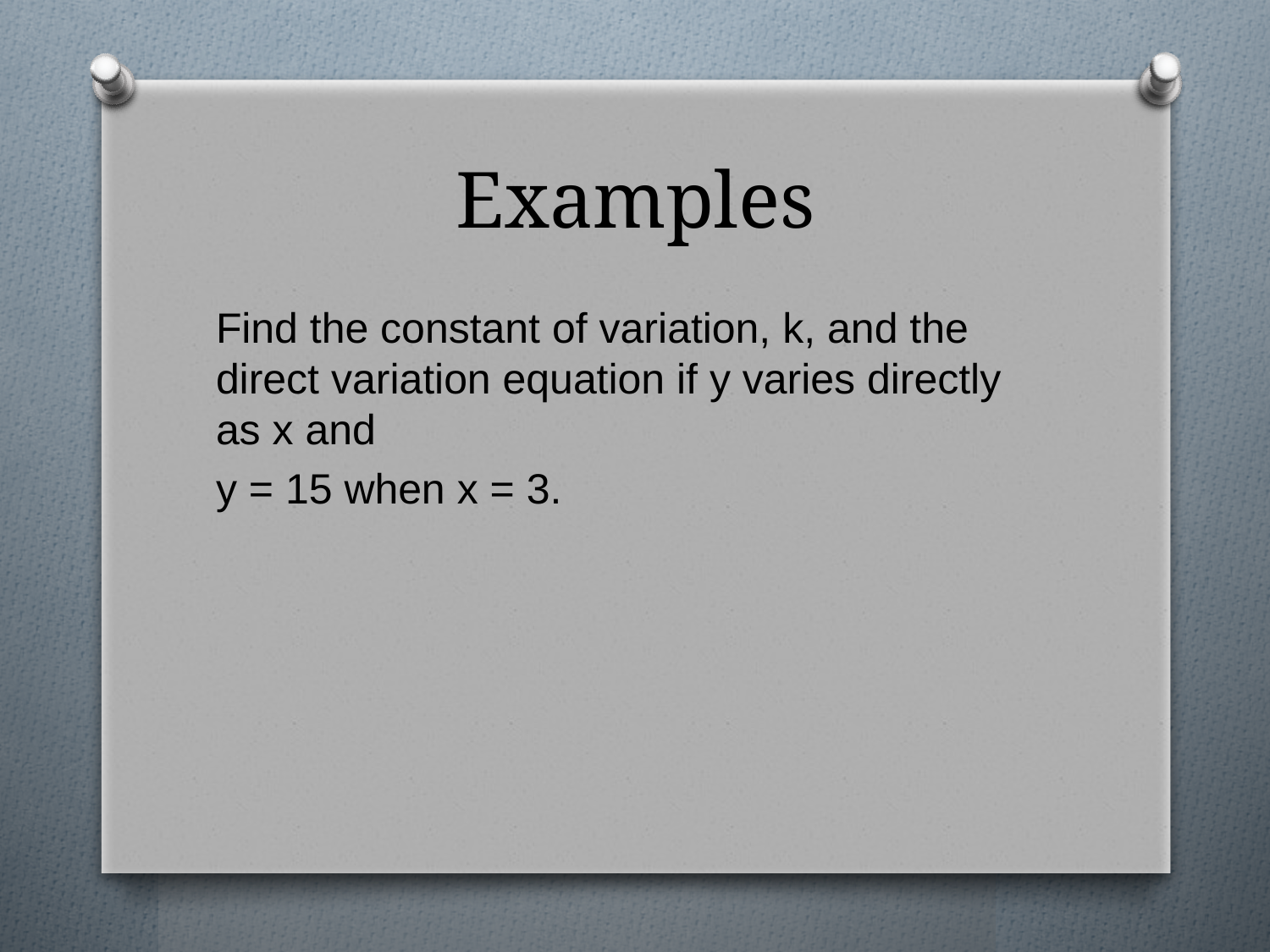

# Examples
Find the constant of variation, k, and the direct variation equation if y varies directly as x and
y = 15 when x = 3.